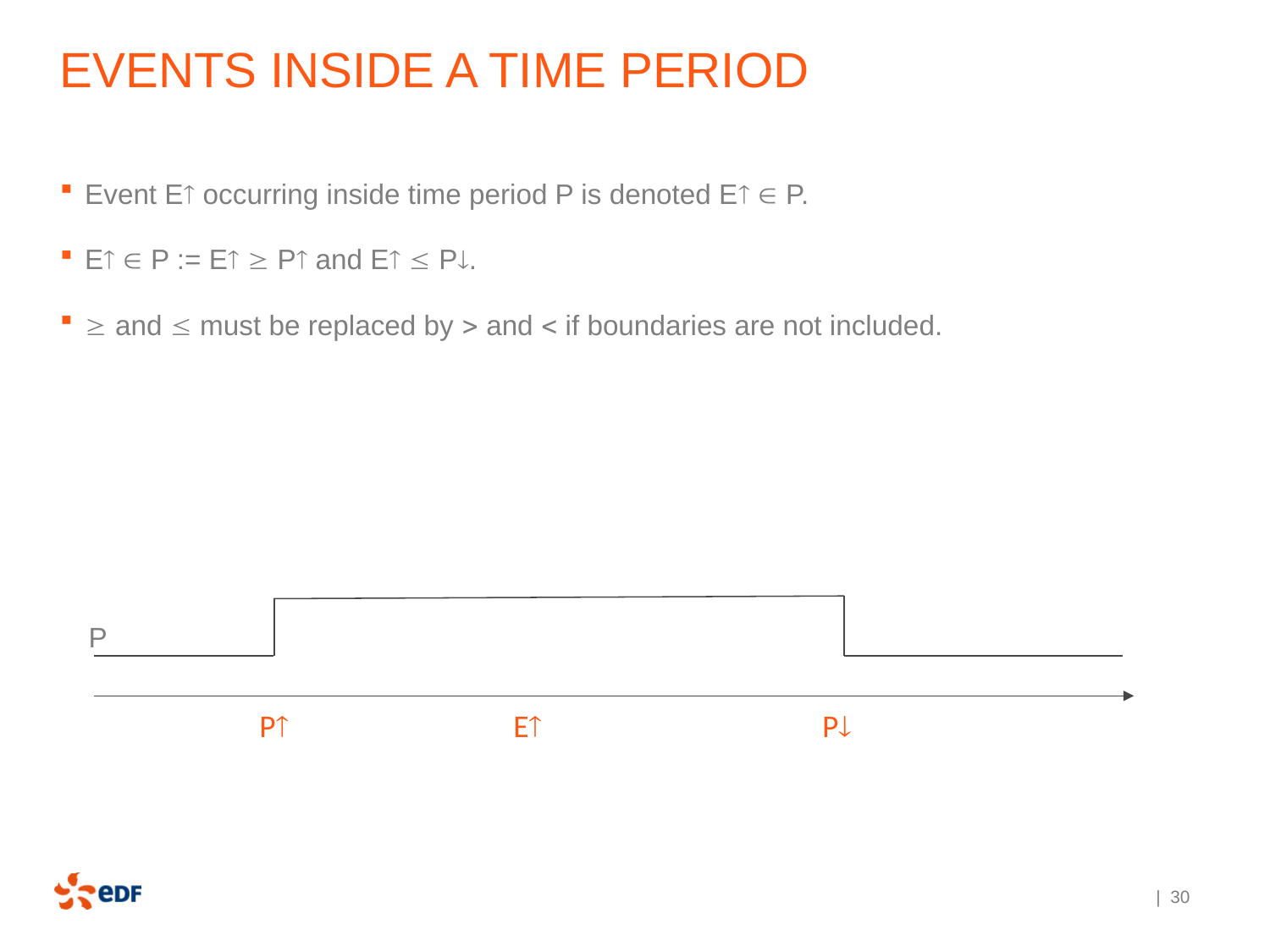

# Events Inside a time period
Event E↑ occurring inside time period P is denoted E↑ ∈ P.
E↑ ∈ P := E↑ ≥ P↑ and E↑ ≤ P↓.
≥ and ≤ must be replaced by > and < if boundaries are not included.
P
P↑
E↑
P↓